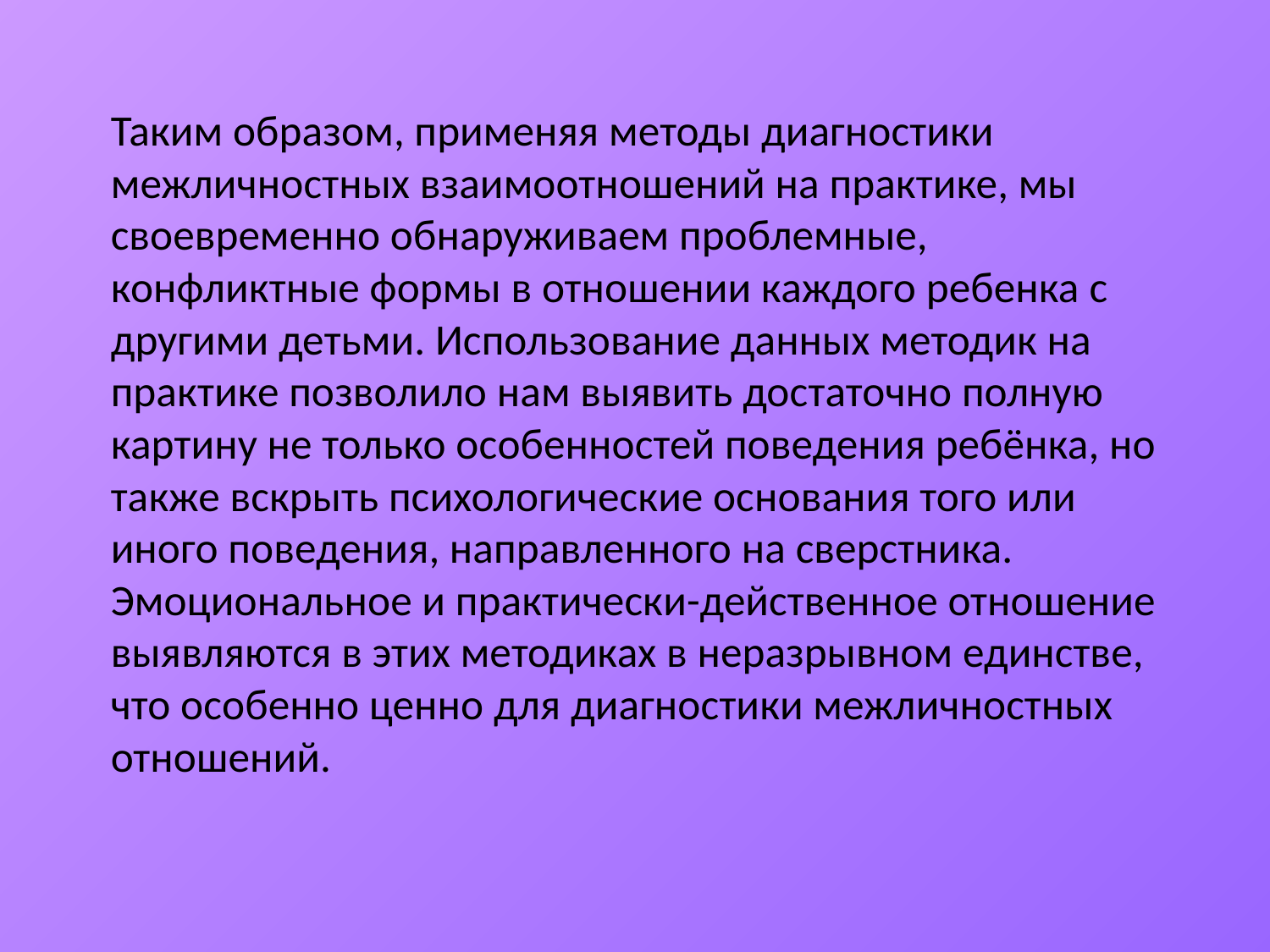

Таким образом, применяя методы диагностики межличностных взаимоотношений на практике, мы своевременно обнаруживаем проблемные, конфликтные формы в отношении каждого ребенка с другими детьми. Использование данных методик на практике позволило нам выявить достаточно полную картину не только особенностей поведения ребёнка, но также вскрыть психологические основания того или иного поведения, направленного на сверстника. Эмоциональное и практически-действенное отношение выявляются в этих методиках в неразрывном единстве, что особенно ценно для диагностики межличностных отношений.